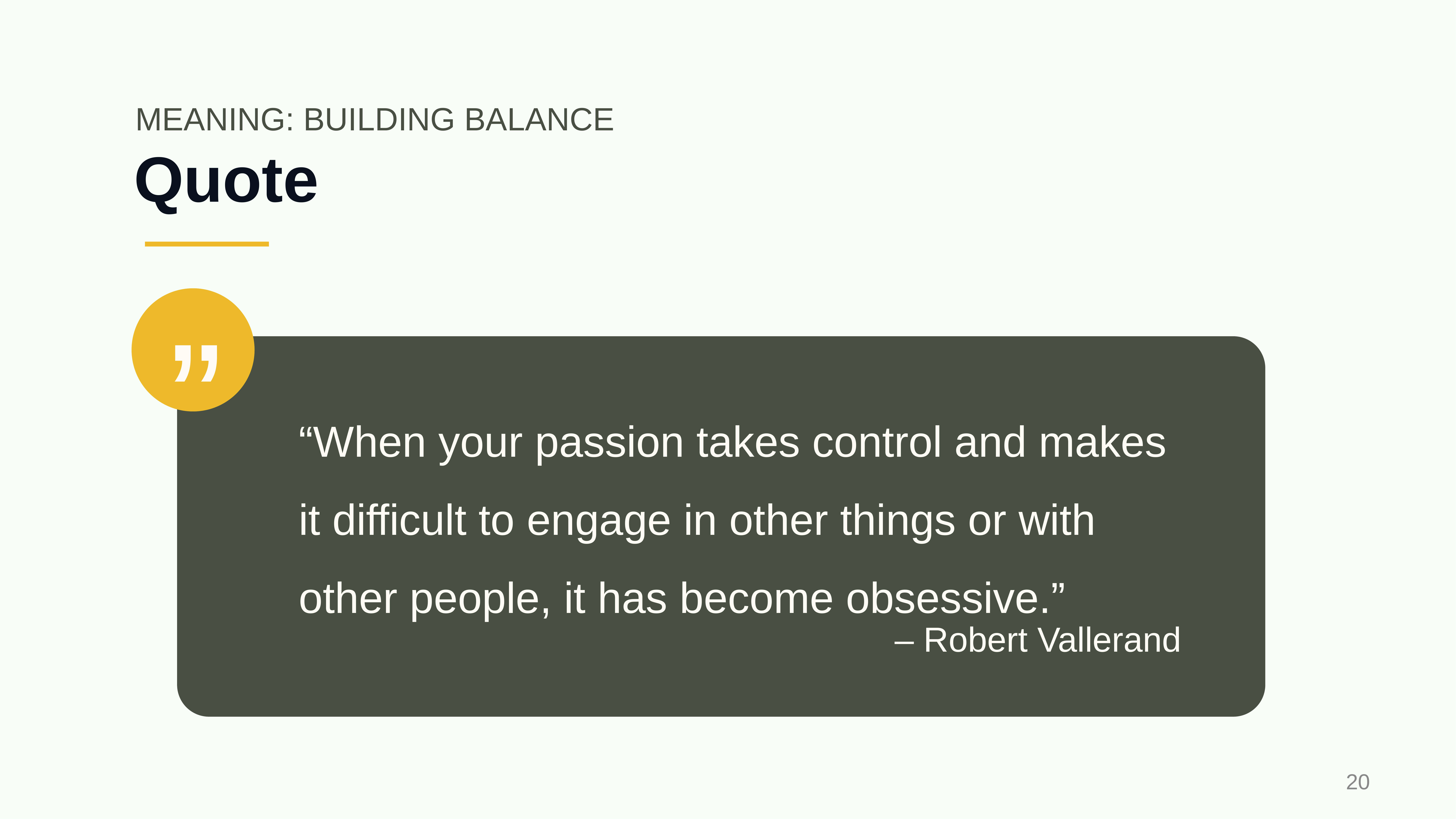

MEANING: BUILDING BALANCE
# Quote

”

“When your passion takes control and makes it difficult to engage in other things or with other people, it has become obsessive.”
– Robert Vallerand
20